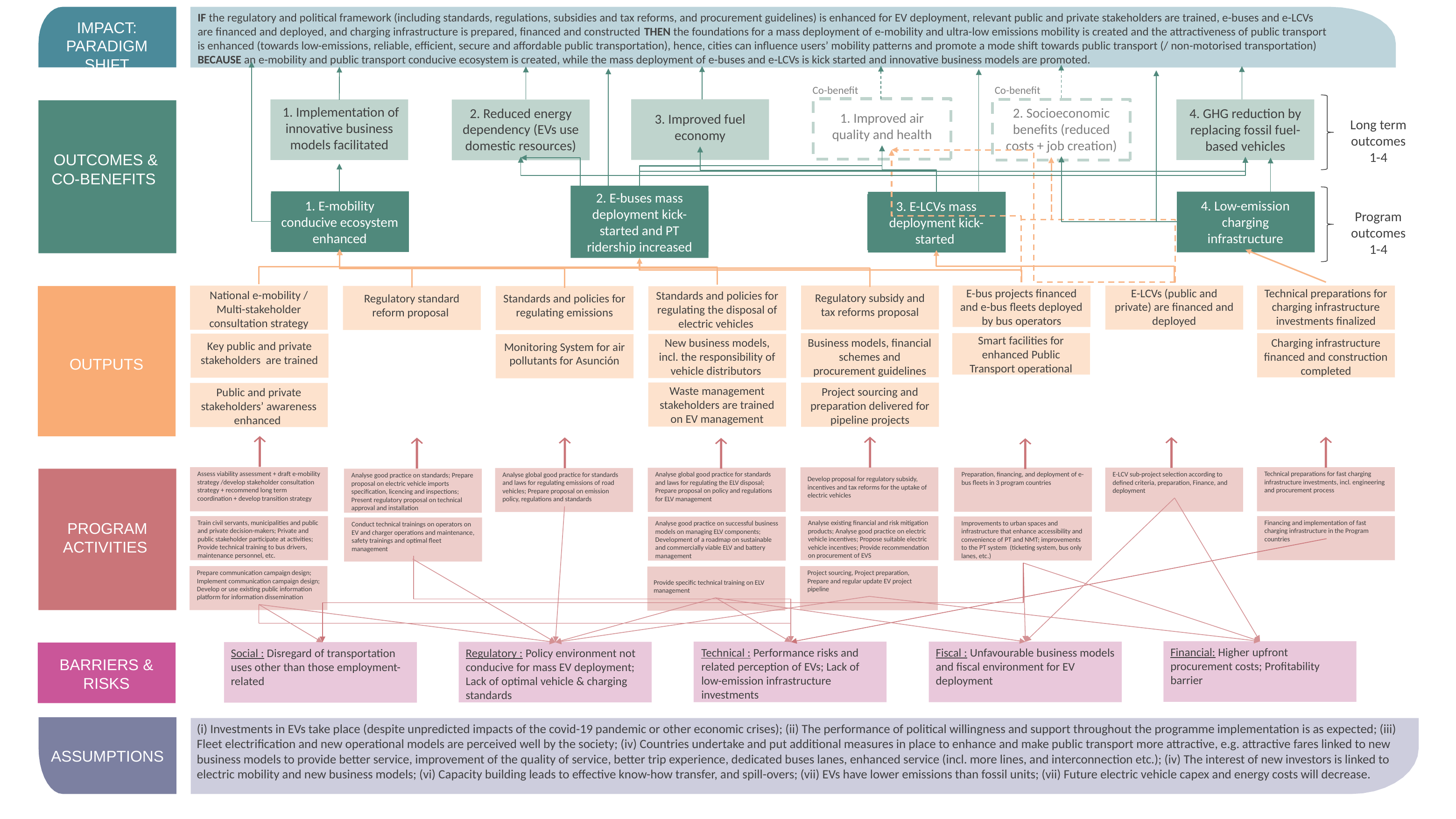

IF the regulatory and political framework (including standards, regulations, subsidies and tax reforms, and procurement guidelines) is enhanced for EV deployment, relevant public and private stakeholders are trained, e-buses and e-LCVs are financed and deployed, and charging infrastructure is prepared, financed and constructed THEN the foundations for a mass deployment of e-mobility and ultra-low emissions mobility is created and the attractiveness of public transport is enhanced (towards low-emissions, reliable, efficient, secure and affordable public transportation), hence, cities can influence users’ mobility patterns and promote a mode shift towards public transport (/ non-motorised transportation) BECAUSE an e-mobility and public transport conducive ecosystem is created, while the mass deployment of e-buses and e-LCVs is kick started and innovative business models are promoted.

IMPACT:
PARADIGM SHIFT

Co-benefit
Co-benefit

3. Improved fuel economy

 1. Implementation of innovative business models facilitated

4. GHG reduction by replacing fossil fuel-based vehicles

2. Reduced energy dependency (EVs use domestic resources)

OUTCOMES & CO-BENEFITS
2. Socioeconomic benefits (reduced costs + job creation)
1. Improved air quality and health
Long term outcomes 1-4
2. E-buses mass deployment kick-started and PT ridership increased

1. E-mobility conducive ecosystem enhanced

4. Low-emission charging infrastructure

3. E-LCVs mass deployment kick-started
Program outcomes 1-4
Technical preparations for charging infrastructure investments finalized

E-bus projects financed and e-bus fleets deployed by bus operators

E-LCVs (public and private) are financed and deployed

National e-mobility / Multi-stakeholder consultation strategy

Standards and policies for regulating the disposal of electric vehicles

Regulatory subsidy and tax reforms proposal

Regulatory standard reform proposal

OUTPUTS

Standards and policies for regulating emissions
Smart facilities for enhanced Public Transport operational

New business models, incl. the responsibility of vehicle distributors

Charging infrastructure financed and construction completed

Business models, financial schemes and procurement guidelines

Key public and private stakeholders  are trained

Monitoring System for air pollutants for Asunción
Waste management stakeholders are trained on EV management

Project sourcing and preparation delivered for pipeline projects

Public and private stakeholders’ awareness enhanced

Assess viability assessment + draft e-mobility strategy /develop stakeholder consultation strategy + recommend long term coordination + develop transition strategy

Technical preparations for fast charging infrastructure investments, incl. engineering and procurement process

E-LCV sub-project selection according to defined criteria, preparation, Finance, and deployment

Preparation, financing, and deployment of e-bus fleets in 3 program countries

Analyse global good practice for standards and laws for regulating the ELV disposal; Prepare proposal on policy and regulations for ELV management

Analyse global good practice for standards and laws for regulating emissions of road vehicles; Prepare proposal on emission policy, regulations and standards

Develop proposal for regulatory subsidy, incentives and tax reforms for the uptake of electric vehicles
Analyse good practice on standards; Prepare proposal on electric vehicle imports specification, licencing and inspections; Present regulatory proposal on technical approval and installation

PROGRAM ACTIVITIES
Train civil servants, municipalities and public and private decision-makers; Private and public stakeholder participate at activities;
Provide technical training to bus drivers, maintenance personnel, etc.

Financing and implementation of fast charging infrastructure in the Program countries

Analyse existing financial and risk mitigation products; Analyse good practice on electric vehicle incentives; Propose suitable electric vehicle incentives; Provide recommendation on procurement of EVS

Improvements to urban spaces and infrastructure that enhance accessibility and convenience of PT and NMT; improvements to the PT system  (ticketing system, bus only lanes, etc.)

Analyse good practice on successful business models on managing ELV components; Development of a roadmap on sustainable and commercially viable ELV and battery management

Conduct technical trainings on operators on EV and charger operations and maintenance, safety trainings and optimal fleet management

Prepare communication campaign design; Implement communication campaign design; Develop or use existing public information platform for information dissemination

Project sourcing, Project preparation, Prepare and regular update EV project pipeline

Provide specific technical training on ELV management

Financial: Higher upfront procurement costs; Profitability barrier

Fiscal : Unfavourable business models and fiscal environment for EV deployment

Technical : Performance risks and related perception of EVs; Lack of low-emission infrastructure investments

Regulatory : Policy environment not conducive for mass EV deployment; Lack of optimal vehicle & charging standards

Social : Disregard of transportation uses other than those employment-related

BARRIERS & RISKS
(i) Investments in EVs take place (despite unpredicted impacts of the covid-19 pandemic or other economic crises); (ii) The performance of political willingness and support throughout the programme implementation is as expected; (iii) Fleet electrification and new operational models are perceived well by the society; (iv) Countries undertake and put additional measures in place to enhance and make public transport more attractive, e.g. attractive fares linked to new business models to provide better service, improvement of the quality of service, better trip experience, dedicated buses lanes, enhanced service (incl. more lines, and interconnection etc.); (iv) The interest of new investors is linked to electric mobility and new business models; (vi) Capacity building leads to effective know-how transfer, and spill-overs; (vii) EVs have lower emissions than fossil units; (vii) Future electric vehicle capex and energy costs will decrease.

ASSUMPTIONS